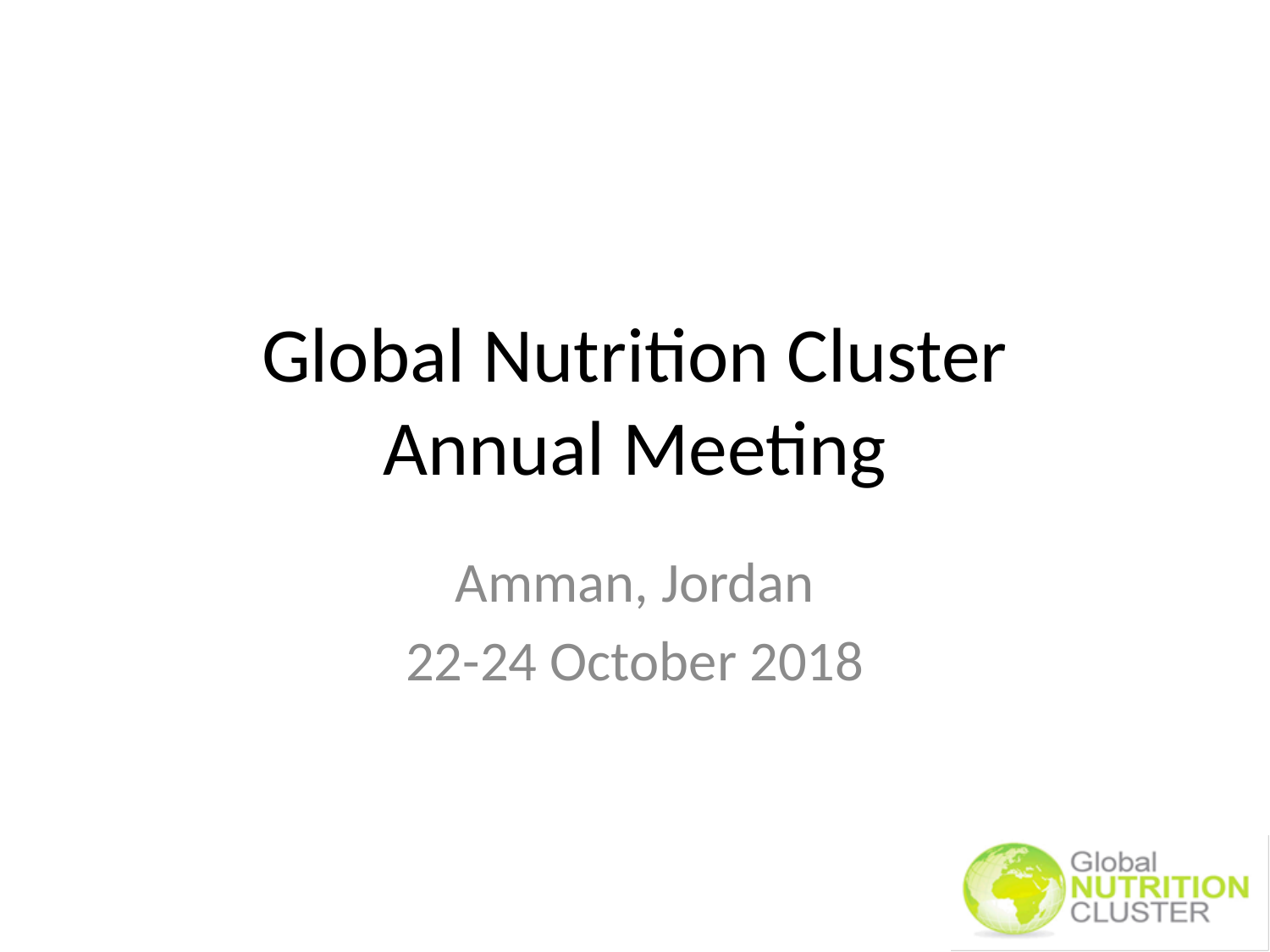

# Global Nutrition Cluster Annual Meeting
Amman, Jordan
22-24 October 2018